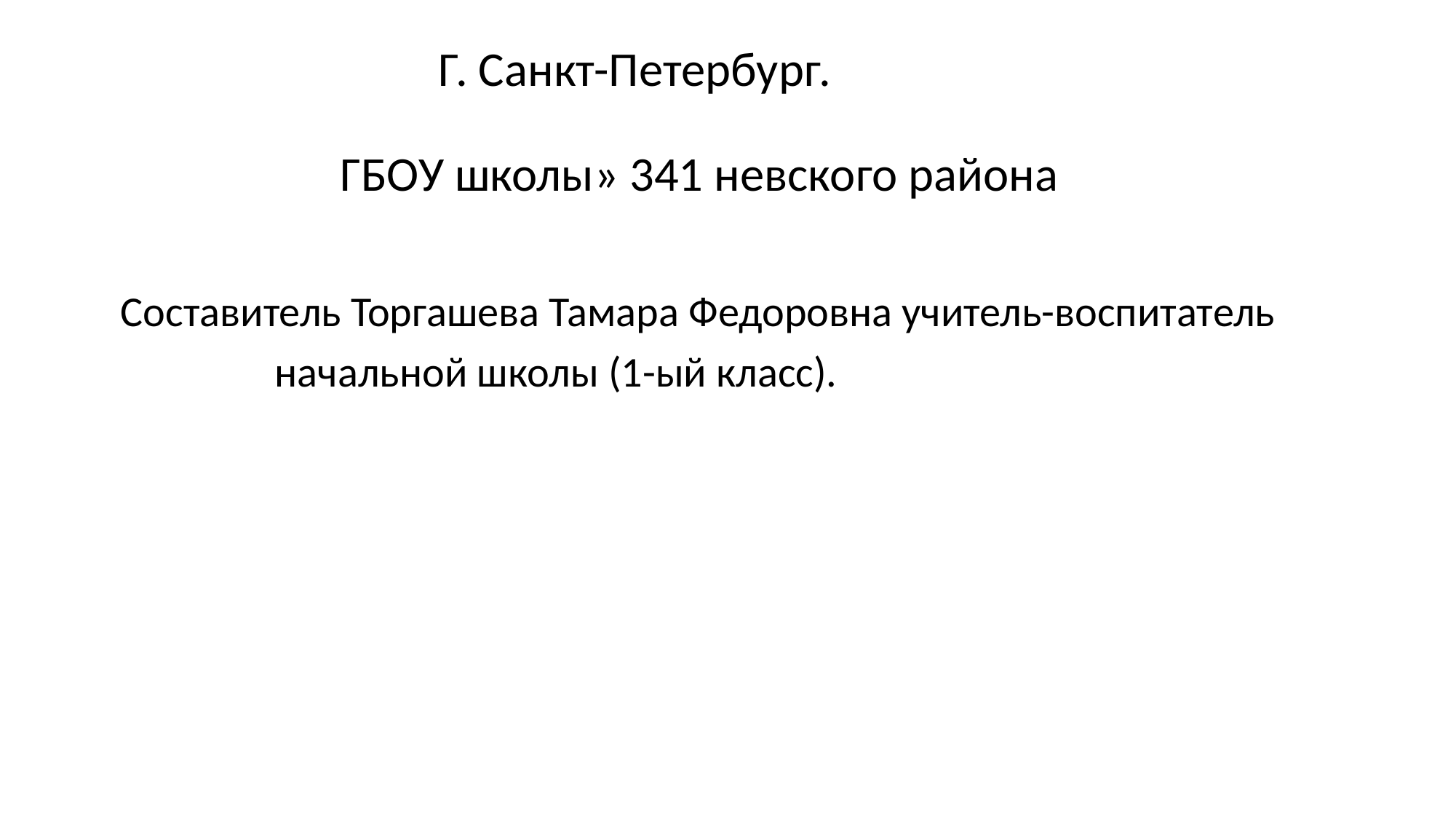

# Г. Санкт-Петербург. ГБОУ школы» 341 невского района

 Составитель Торгашева Тамара Федоровна учитель-воспитатель
                 начальной школы (1-ый класс).